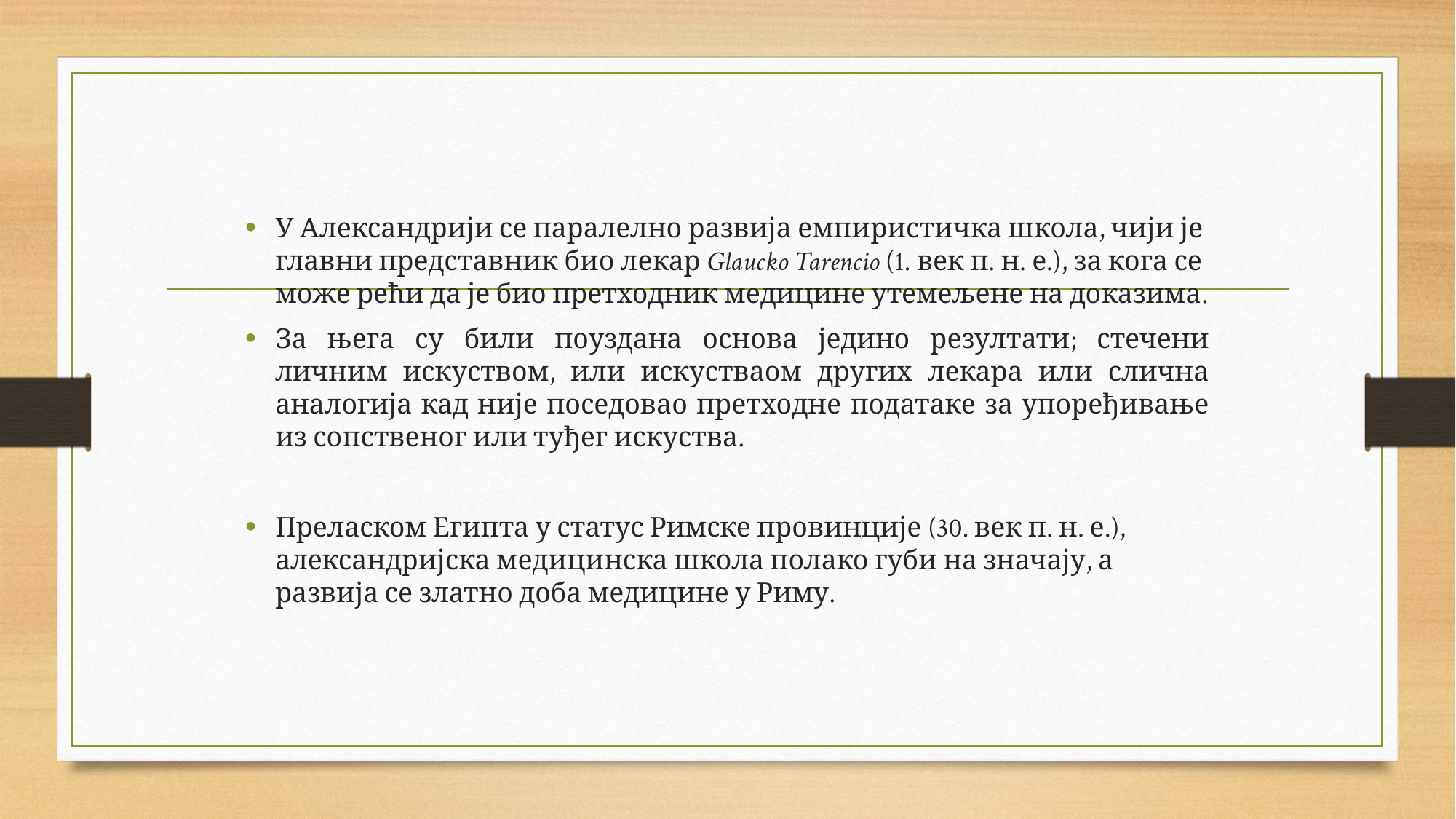

У Александрији се паралелно развија емпиристичка школа, чији је главни представник био лекар Glaucko Tarencio (1. век п. н. е.), за кога се може рећи да је био претходник медицине утемељене на доказима.
За њега су били поуздана основа једино резултати; стечени личним искуством, или искустваом других лекара или слична аналогија кад није поседовао претходне податаке за упоређивање из сопственог или туђег искуства.

Преласком Египта у статус Римске провинције (30. век п. н. е.), александријска медицинска школа полако губи на значају, а развија се златно доба медицине у Риму.